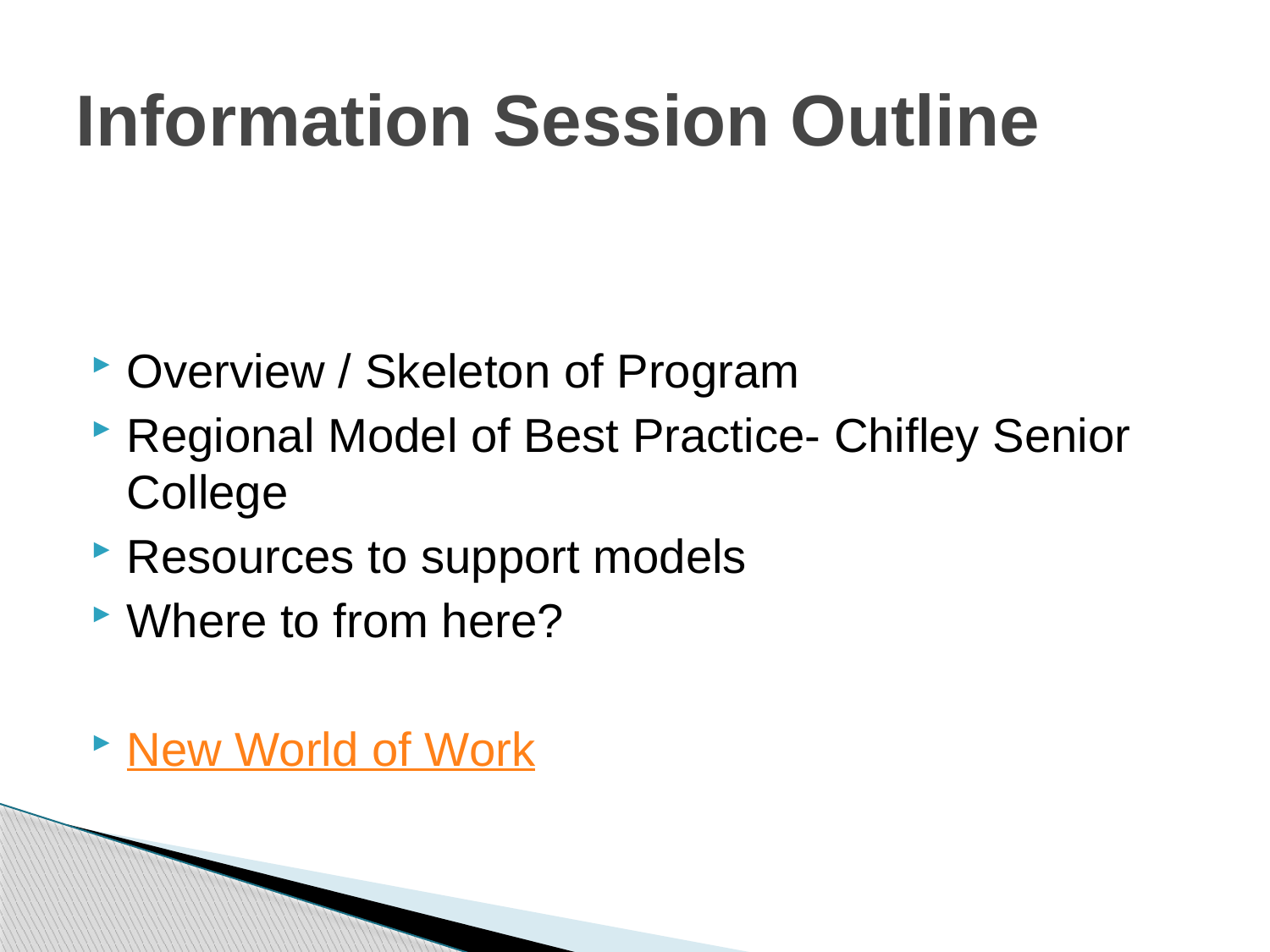

# Information Session Outline

Overview / Skeleton of Program
Regional Model of Best Practice- Chifley Senior College
Resources to support models
Where to from here?

New World of Work